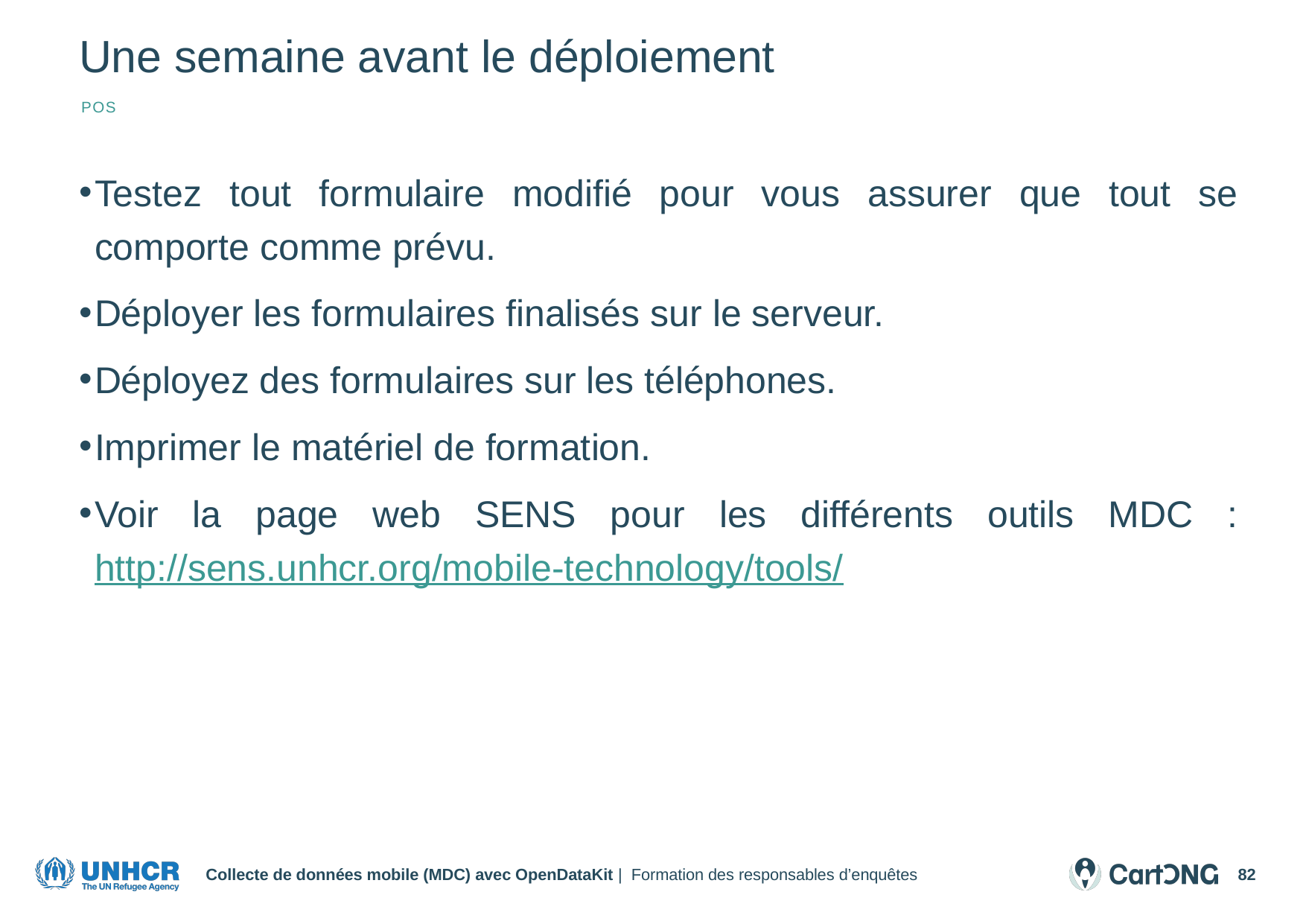

# Une semaine avant le déploiement
POS
Testez tout formulaire modifié pour vous assurer que tout se comporte comme prévu.
Déployer les formulaires finalisés sur le serveur.
Déployez des formulaires sur les téléphones.
Imprimer le matériel de formation.
Voir la page web SENS pour les différents outils MDC : http://sens.unhcr.org/mobile-technology/tools/

Collecte de données mobile (MDC) avec OpenDataKit |  Formation des responsables d’enquêtes
82